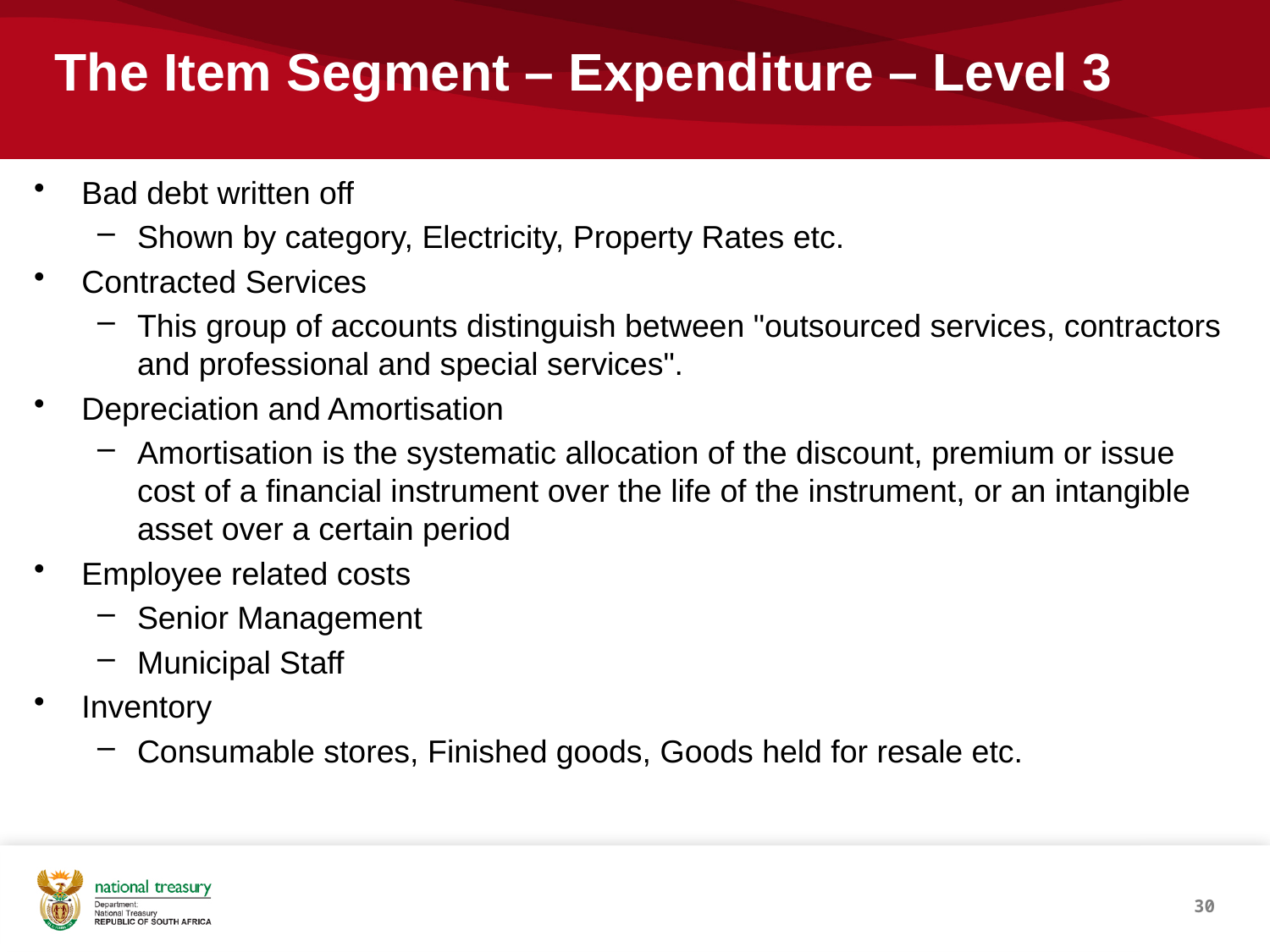

The Item Segment – Expenditure – Level 3
Bad debt written off
Shown by category, Electricity, Property Rates etc.
Contracted Services
This group of accounts distinguish between "outsourced services, contractors and professional and special services".
Depreciation and Amortisation
Amortisation is the systematic allocation of the discount, premium or issue cost of a financial instrument over the life of the instrument, or an intangible asset over a certain period
Employee related costs
Senior Management
Municipal Staff
Inventory
Consumable stores, Finished goods, Goods held for resale etc.

30